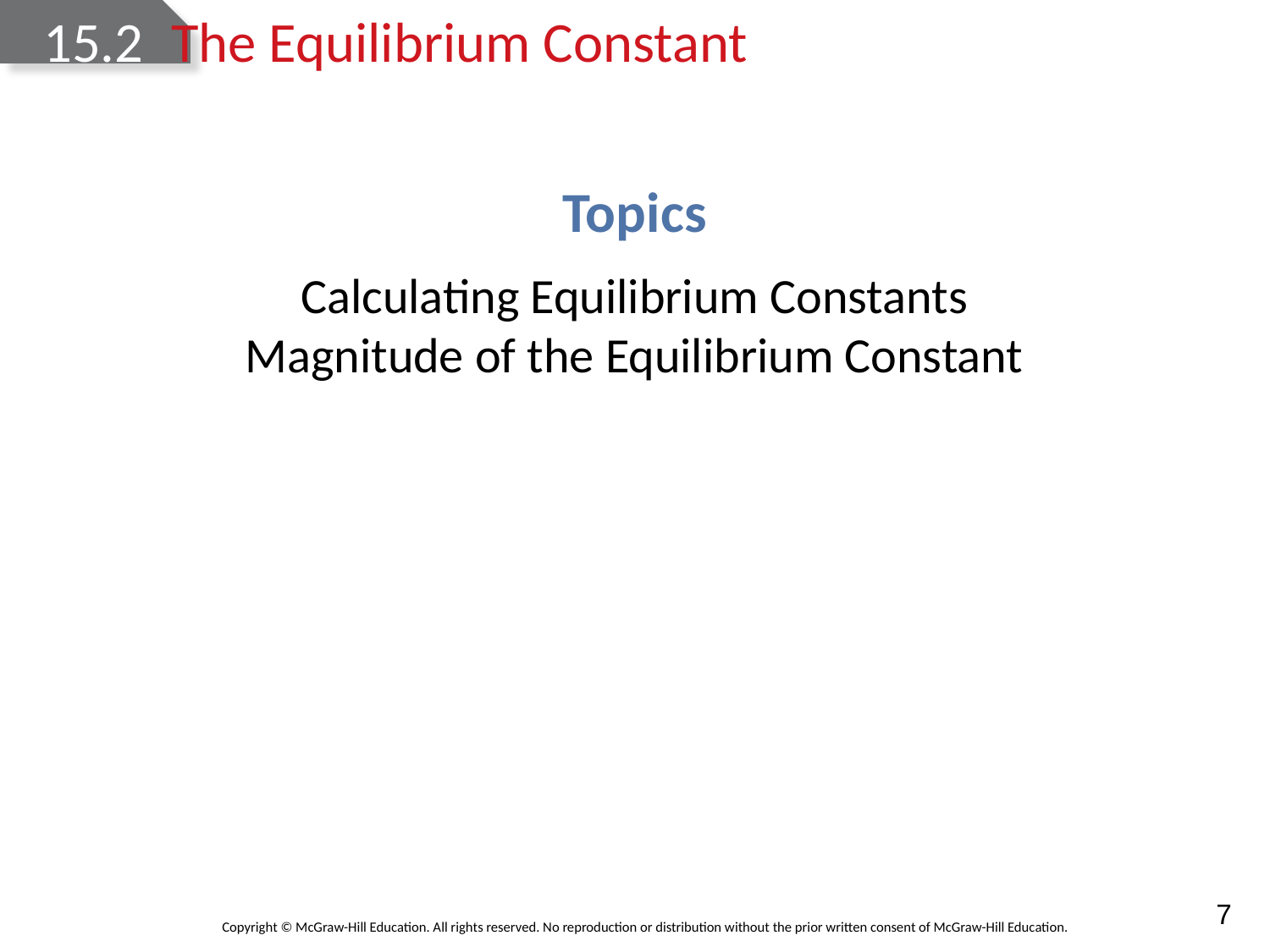

# 15.2	The Equilibrium Constant
Topics
Calculating Equilibrium Constants
Magnitude of the Equilibrium Constant